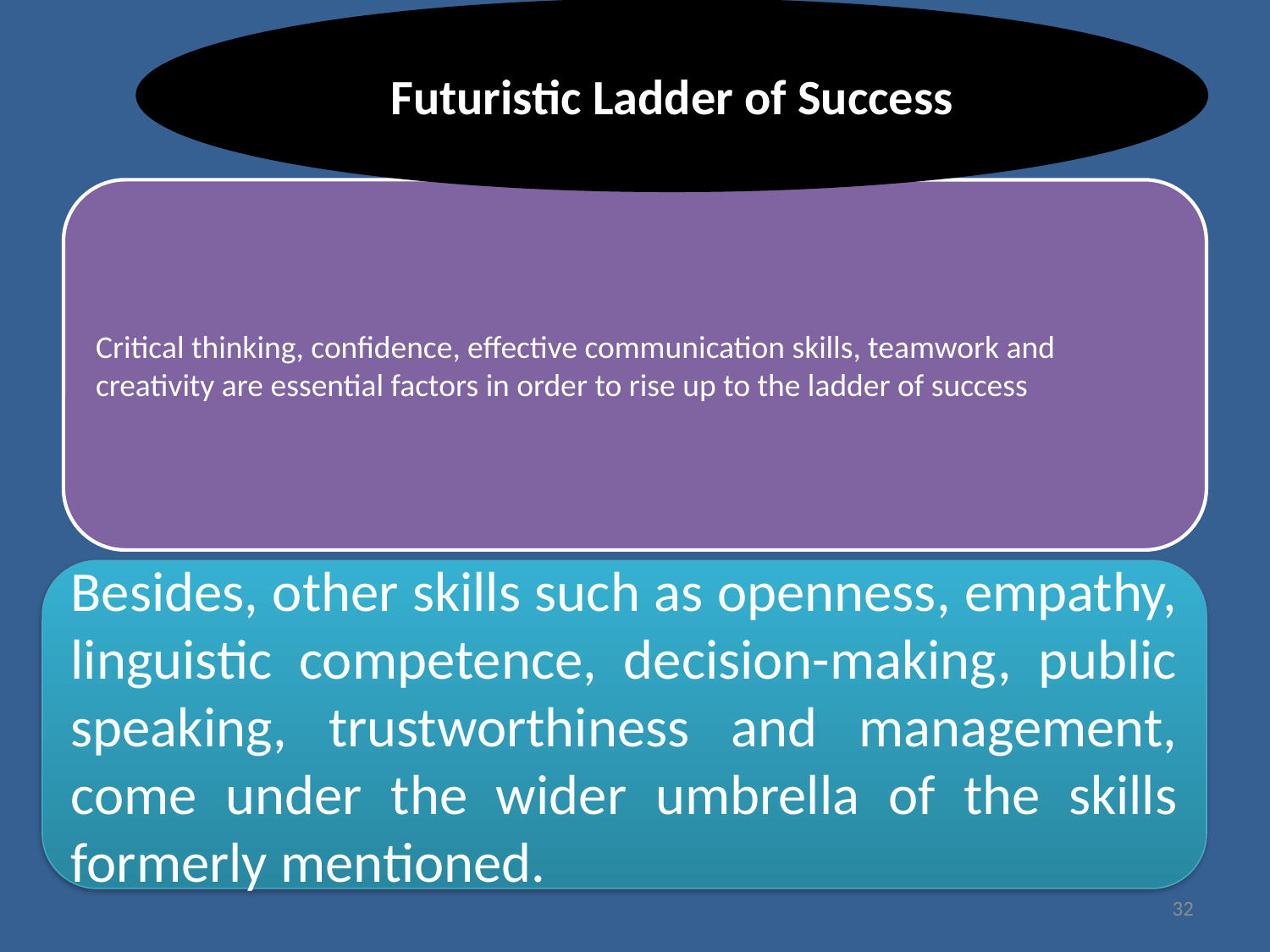

Futuristic Ladder of Success
#
Critical thinking, confidence, effective communication skills, teamwork and creativity are essential factors in order to rise up to the ladder of success
Besides, other skills such as openness, empathy, linguistic competence, decision-making, public speaking, trustworthiness and management, come under the wider umbrella of the skills formerly mentioned.
32